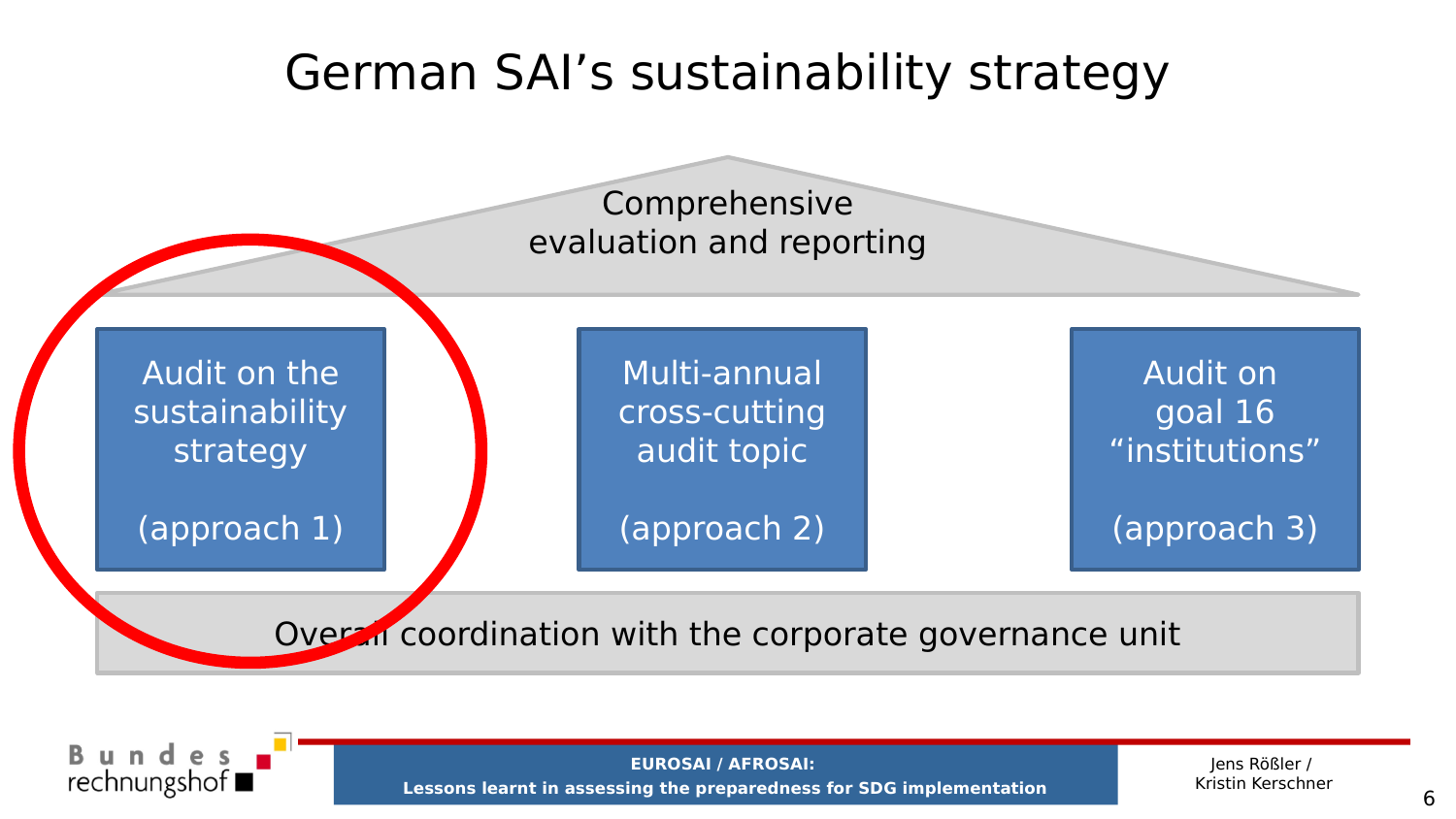

# German SAI’s sustainability strategy
Comprehensive
evaluation and reporting

Audit on the sustainability strategy

(approach 1)
Multi-annual cross-cutting audit topic

(approach 2)
Audit on
goal 16
“institutions”

(approach 3)
Overall coordination with the corporate governance unit
Jens Rößler /
Kristin Kerschner